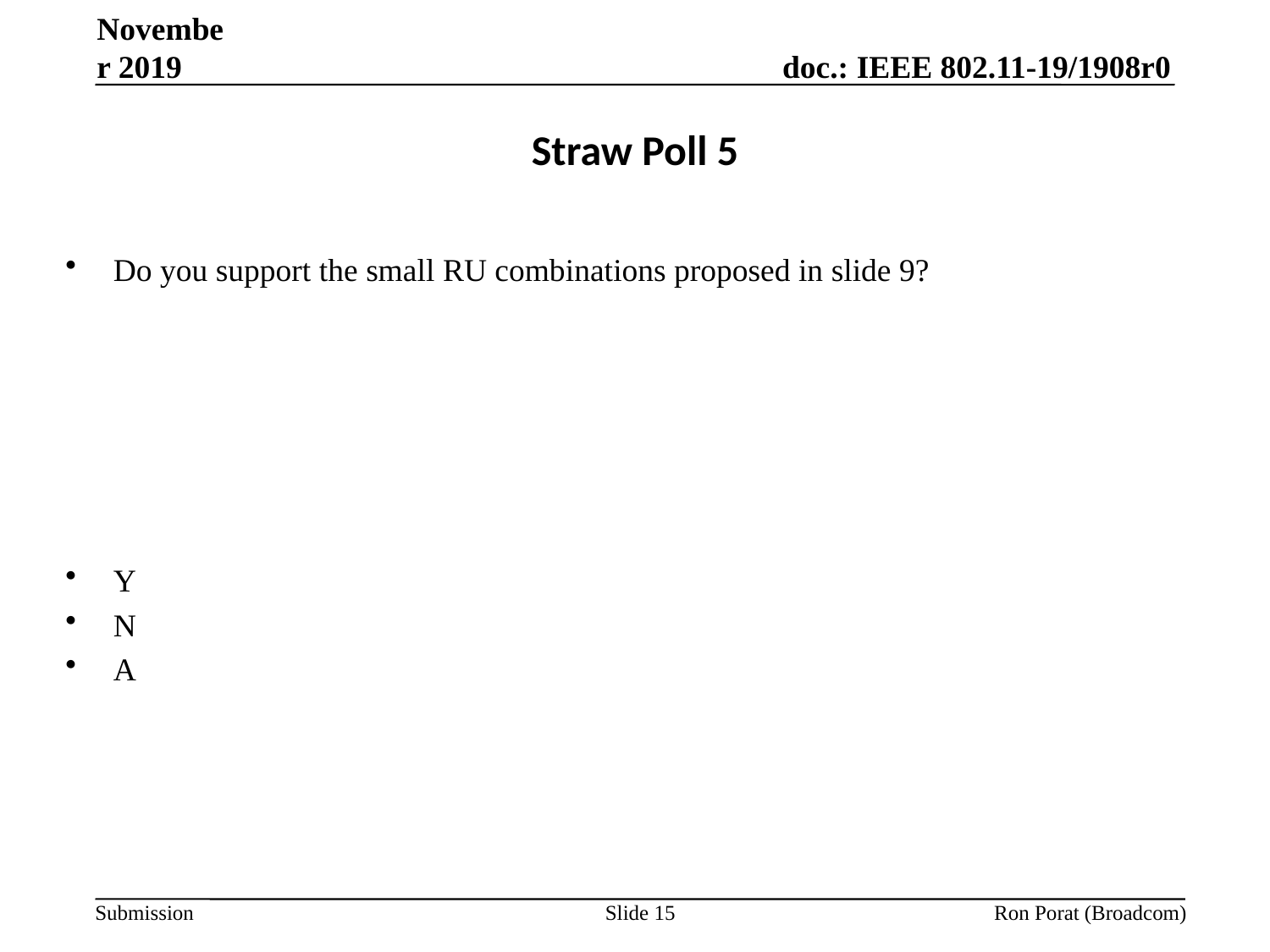

November 2019
# Straw Poll 5
Do you support the small RU combinations proposed in slide 9?

Y
N
A

Slide 15
Ron Porat (Broadcom)